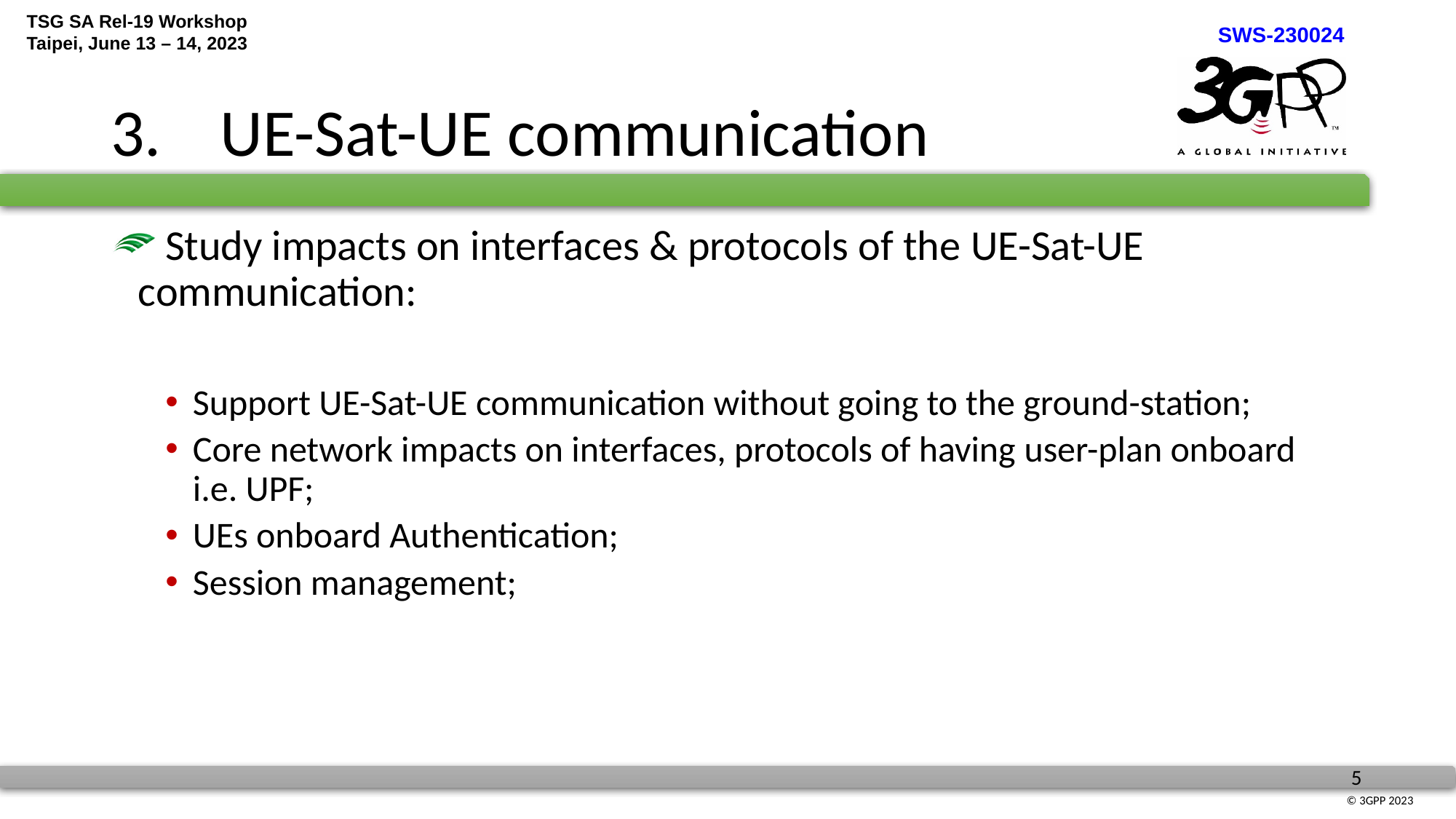

# 3.	UE-Sat-UE communication
 Study impacts on interfaces & protocols of the UE-Sat-UE communication:

Support UE-Sat-UE communication without going to the ground-station;
Core network impacts on interfaces, protocols of having user-plan onboard i.e. UPF;
UEs onboard Authentication;
Session management;